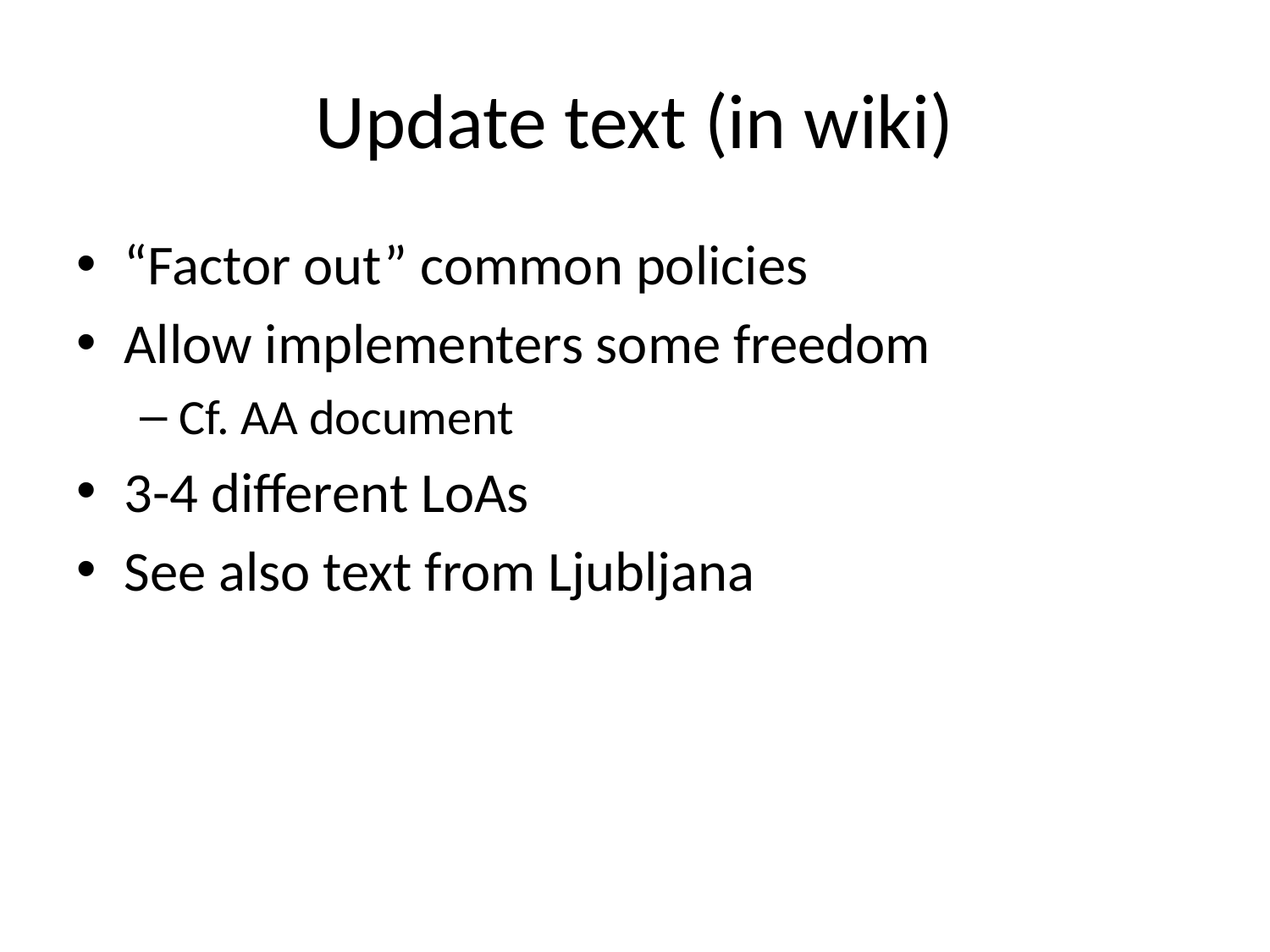

# Update text (in wiki)
“Factor out” common policies
Allow implementers some freedom
Cf. AA document
3-4 different LoAs
See also text from Ljubljana